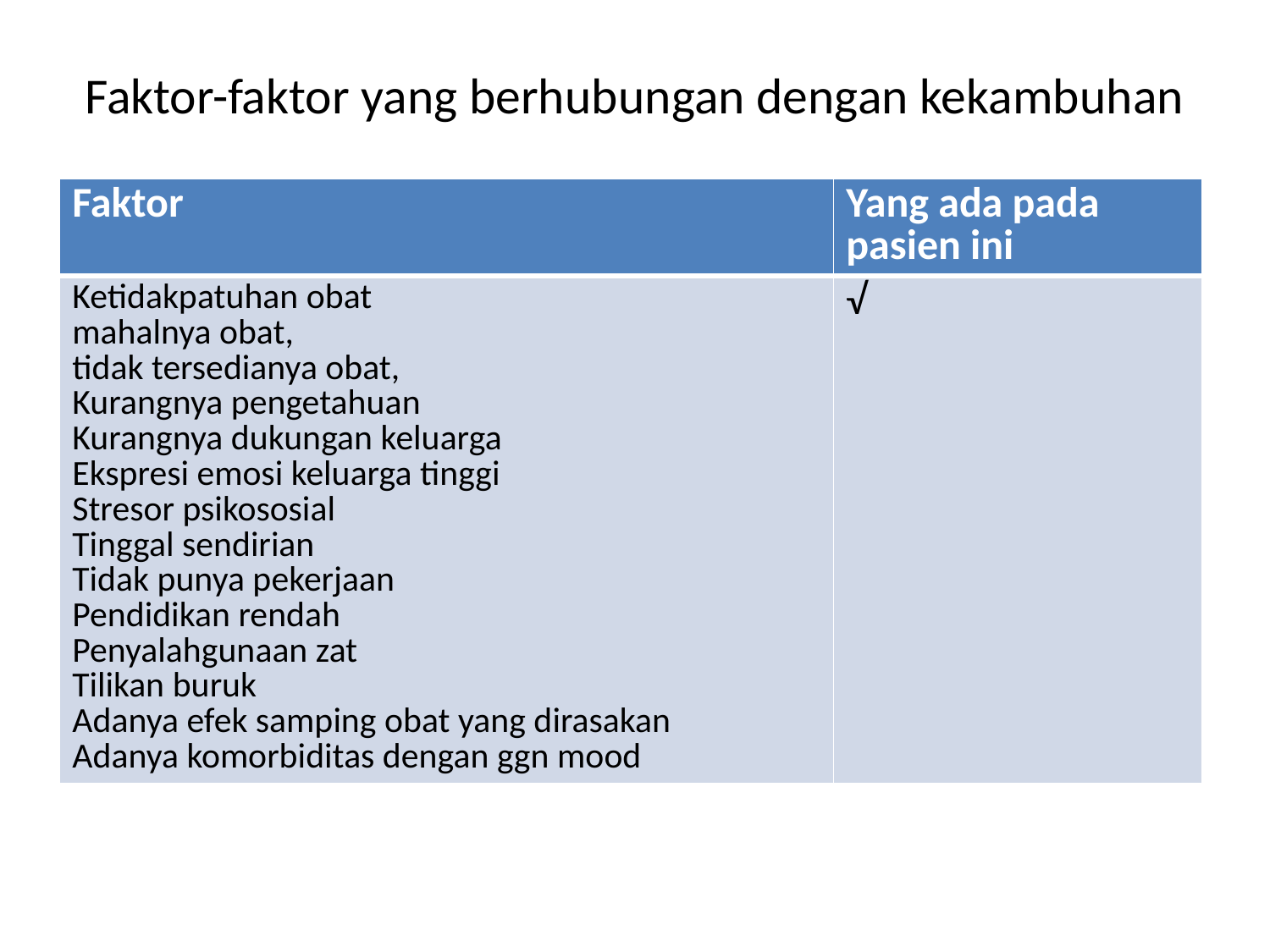

# Faktor-faktor yang berhubungan dengan kekambuhan
| Faktor | Yang ada pada pasien ini |
| --- | --- |
| Ketidakpatuhan obat mahalnya obat, tidak tersedianya obat, Kurangnya pengetahuan Kurangnya dukungan keluarga Ekspresi emosi keluarga tinggi Stresor psikososial Tinggal sendirian Tidak punya pekerjaan Pendidikan rendah Penyalahgunaan zat Tilikan buruk Adanya efek samping obat yang dirasakan Adanya komorbiditas dengan ggn mood | √ |